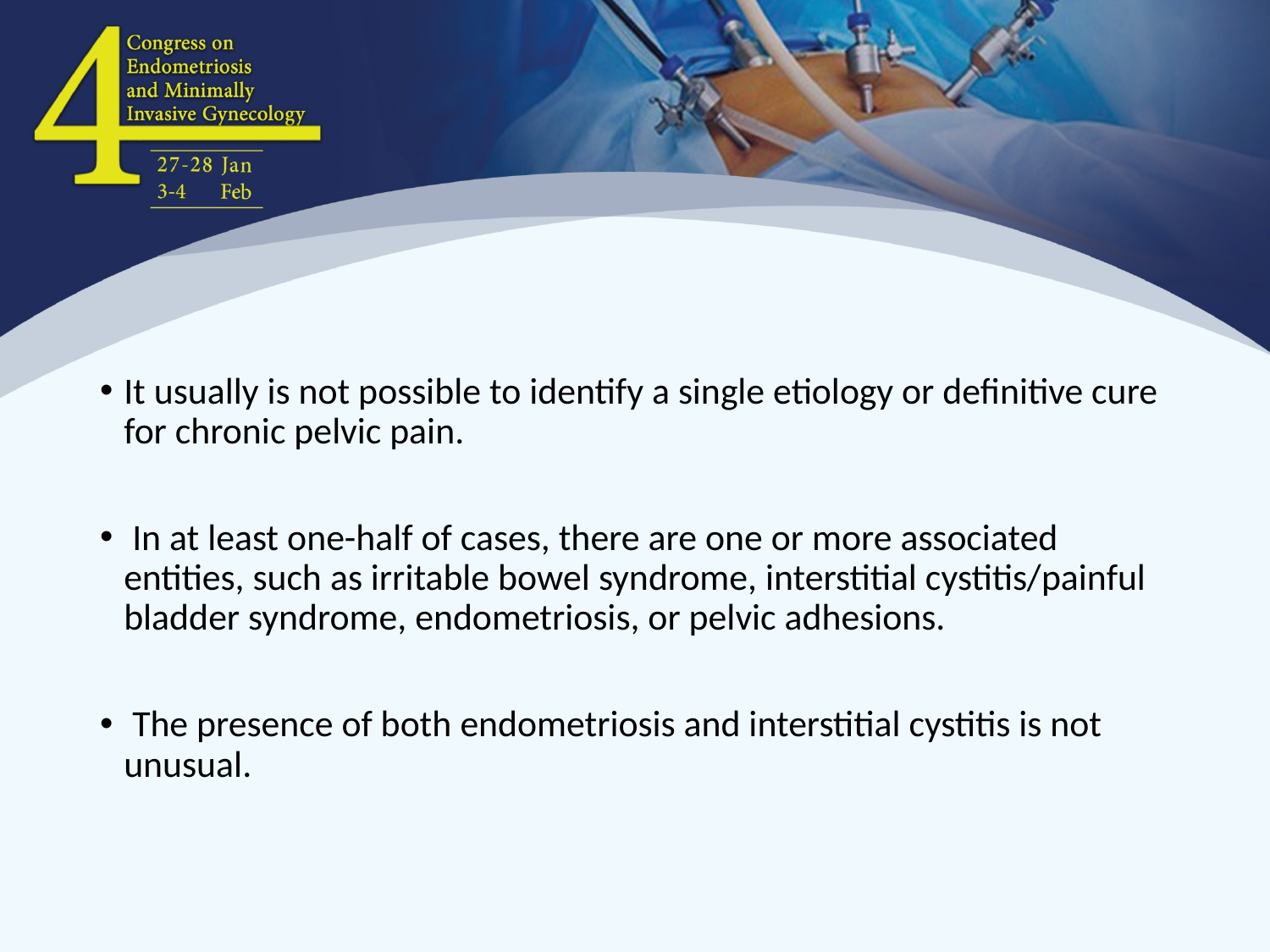

It usually is not possible to identify a single etiology or definitive cure for chronic pelvic pain.

 In at least one-half of cases, there are one or more associated entities, such as irritable bowel syndrome, interstitial cystitis/painful bladder syndrome, endometriosis, or pelvic adhesions.

 The presence of both endometriosis and interstitial cystitis is not unusual.